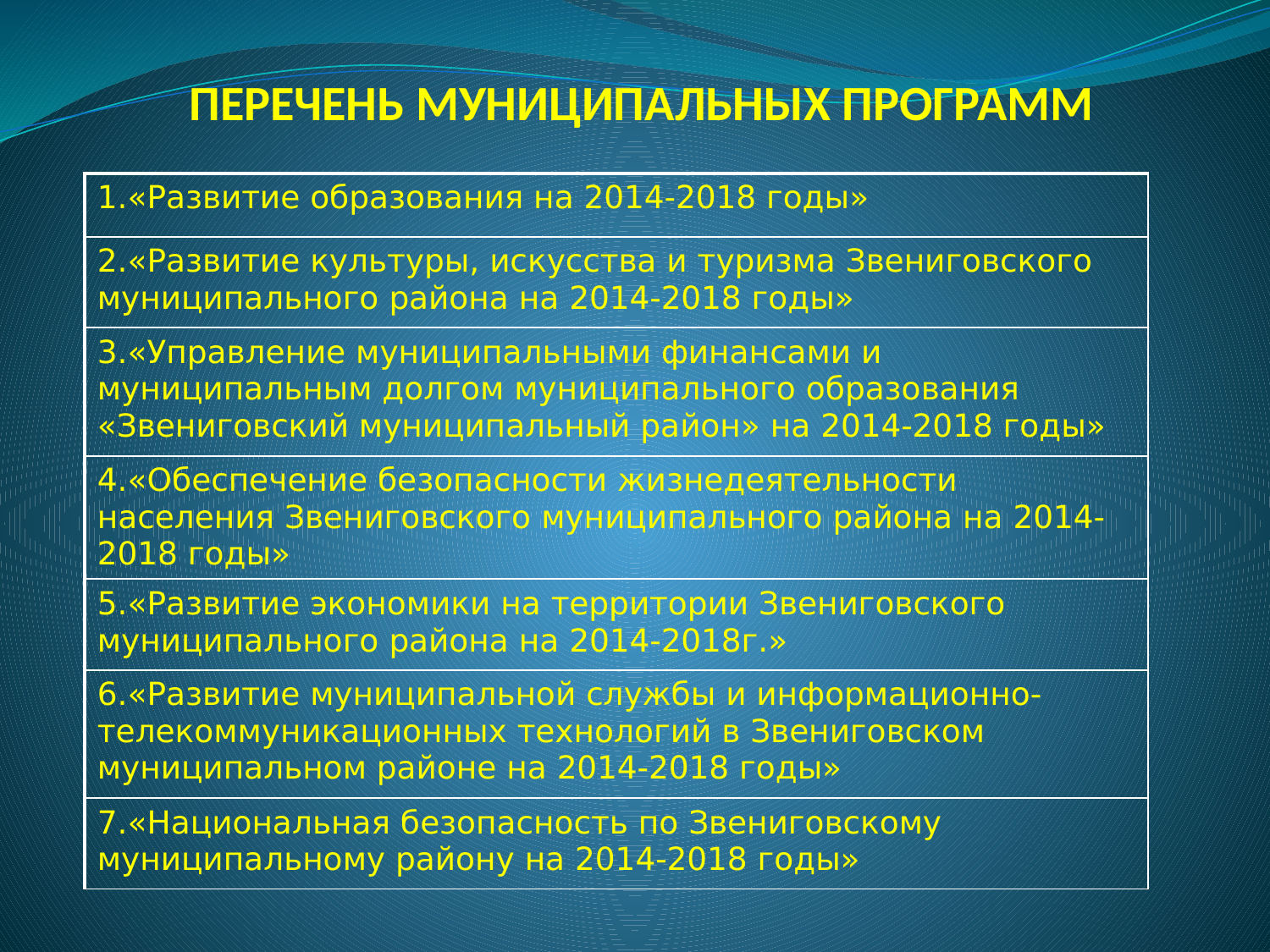

# ПЕРЕЧЕНЬ МУНИЦИПАЛЬНЫХ ПРОГРАММ
| 1.«Развитие образования на 2014-2018 годы» |
| --- |
| 2.«Развитие культуры, искусства и туризма Звениговского муниципального района на 2014-2018 годы» |
| 3.«Управление муниципальными финансами и муниципальным долгом муниципального образования «Звениговский муниципальный район» на 2014-2018 годы» |
| 4.«Обеспечение безопасности жизнедеятельности населения Звениговского муниципального района на 2014-2018 годы» |
| 5.«Развитие экономики на территории Звениговского муниципального района на 2014-2018г.» |
| 6.«Развитие муниципальной службы и информационно-телекоммуникационных технологий в Звениговском муниципальном районе на 2014-2018 годы» |
| 7.«Национальная безопасность по Звениговскому муниципальному району на 2014-2018 годы» |